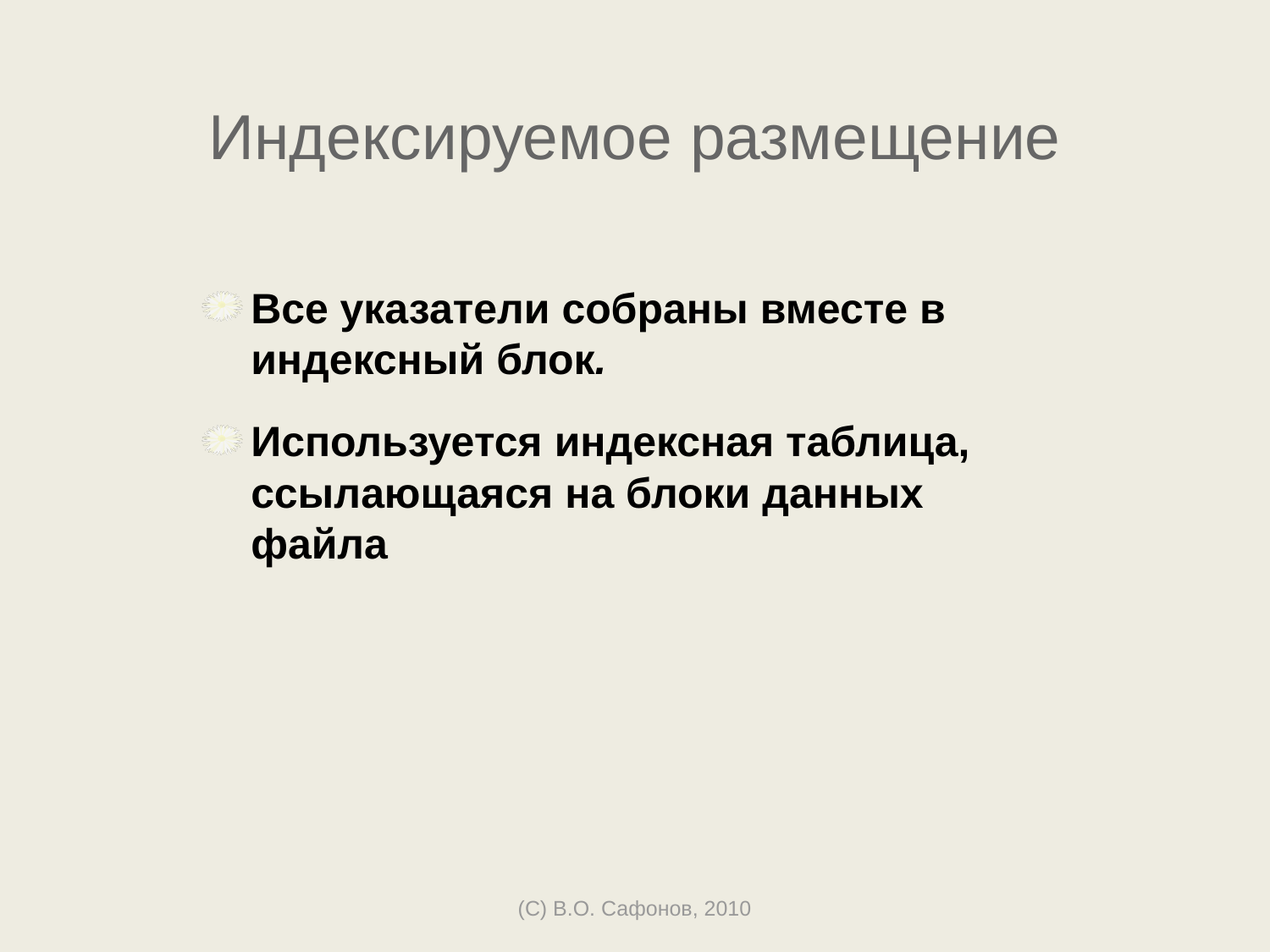

# Индексируемое размещение
Все указатели собраны вместе в индексный блок.
Используется индексная таблица, ссылающаяся на блоки данных файла
(C) В.О. Сафонов, 2010